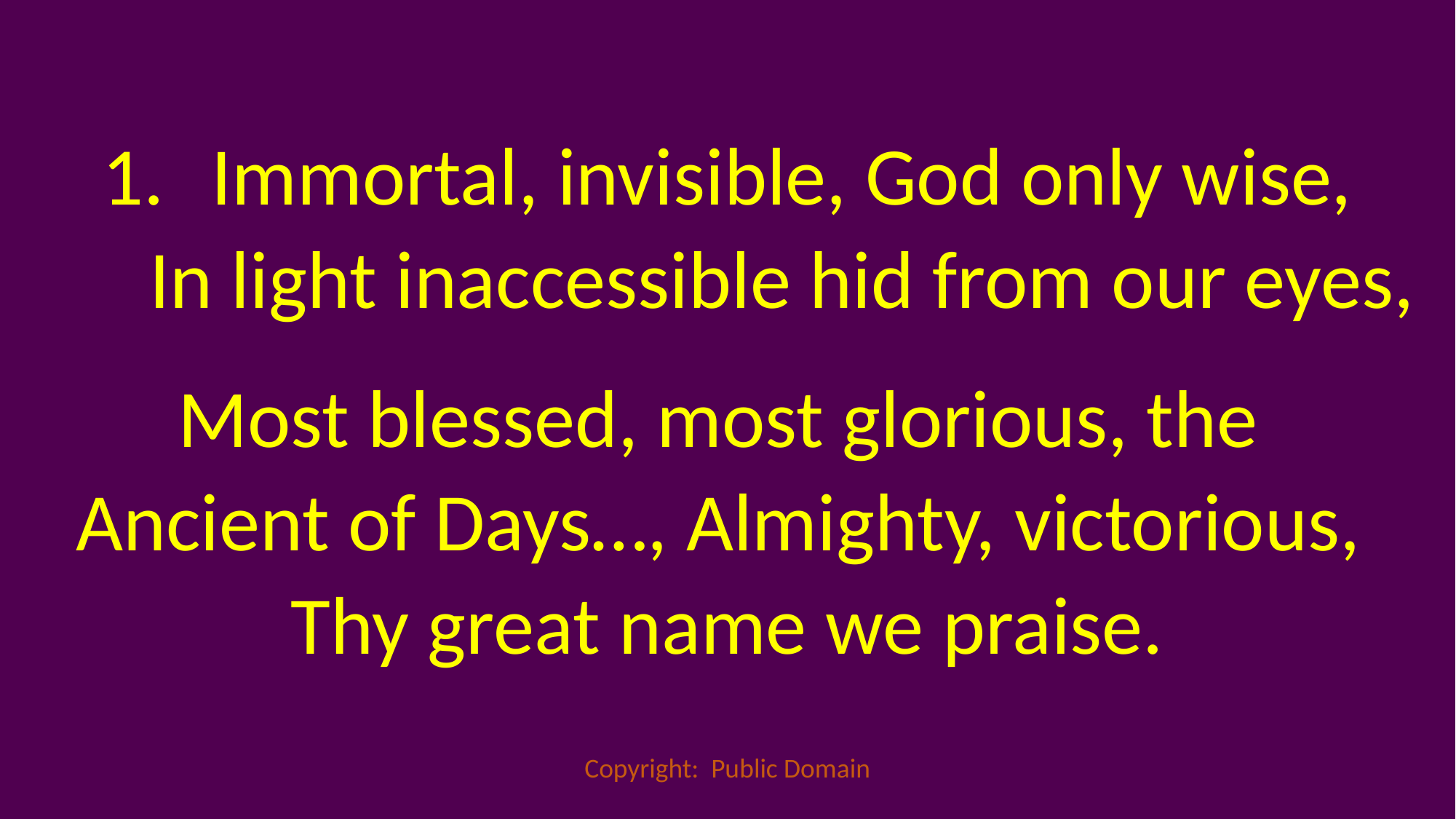

Immortal, invisible, God only wise,
In light inaccessible hid from our eyes,
Most blessed, most glorious, the
Ancient of Days…, Almighty, victorious,
Thy great name we praise.
Copyright:  Public Domain